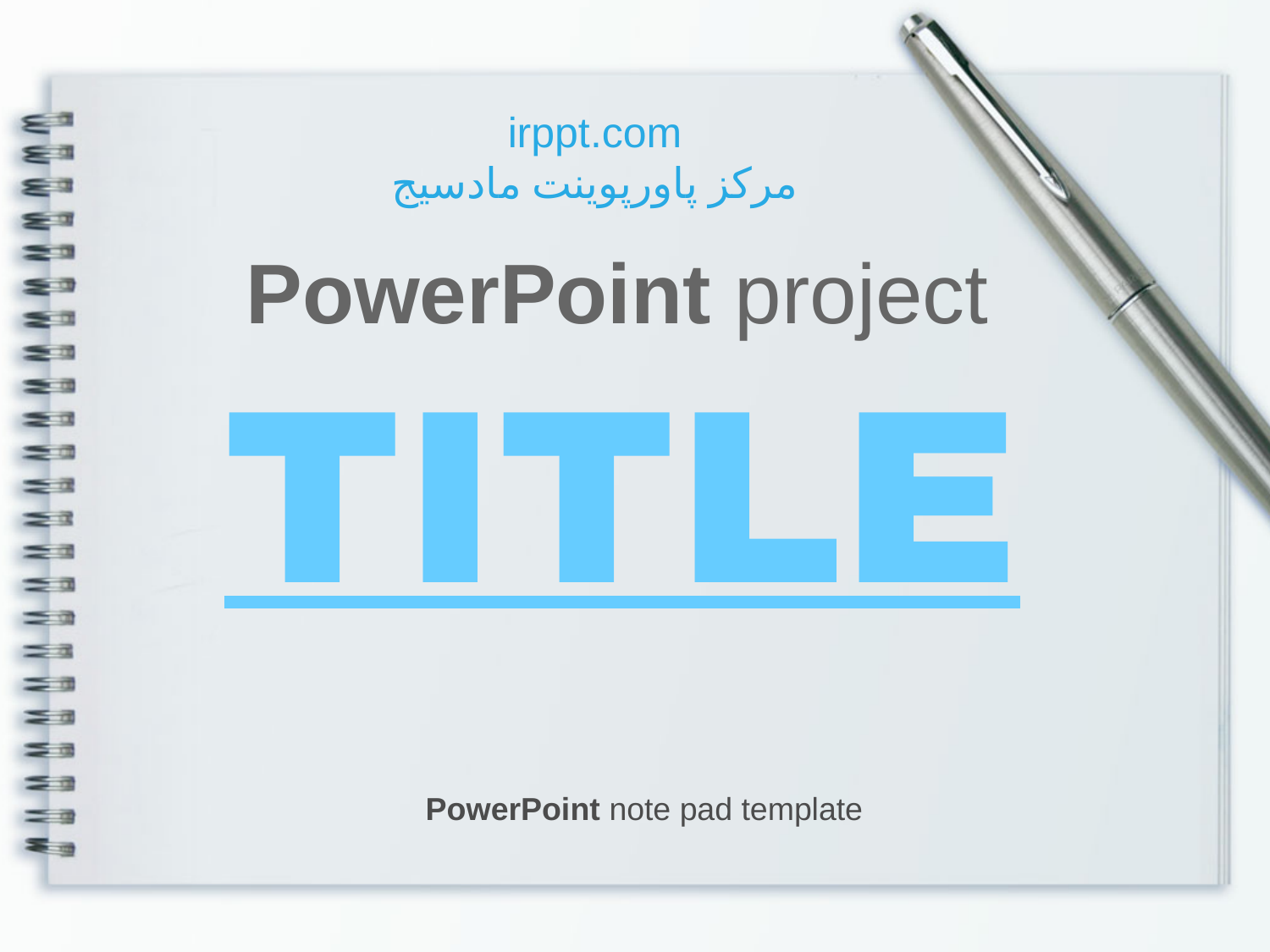

irppt.com
مرکز پاورپوینت مادسیج
PowerPoint project

TITLE

PowerPoint note pad template